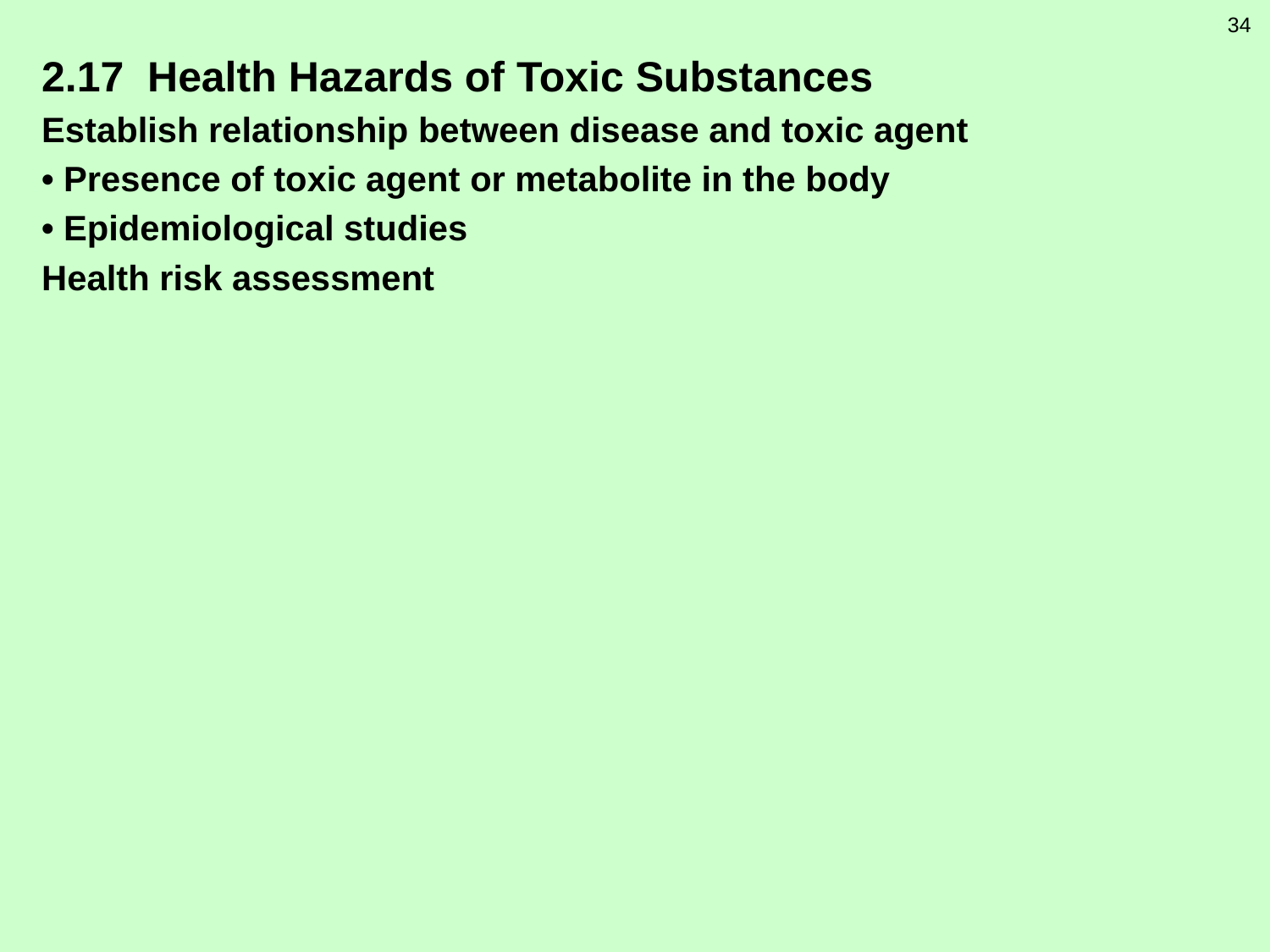

34
2.17  Health Hazards of Toxic Substances
Establish relationship between disease and toxic agent
• Presence of toxic agent or metabolite in the body
• Epidemiological studies
Health risk assessment